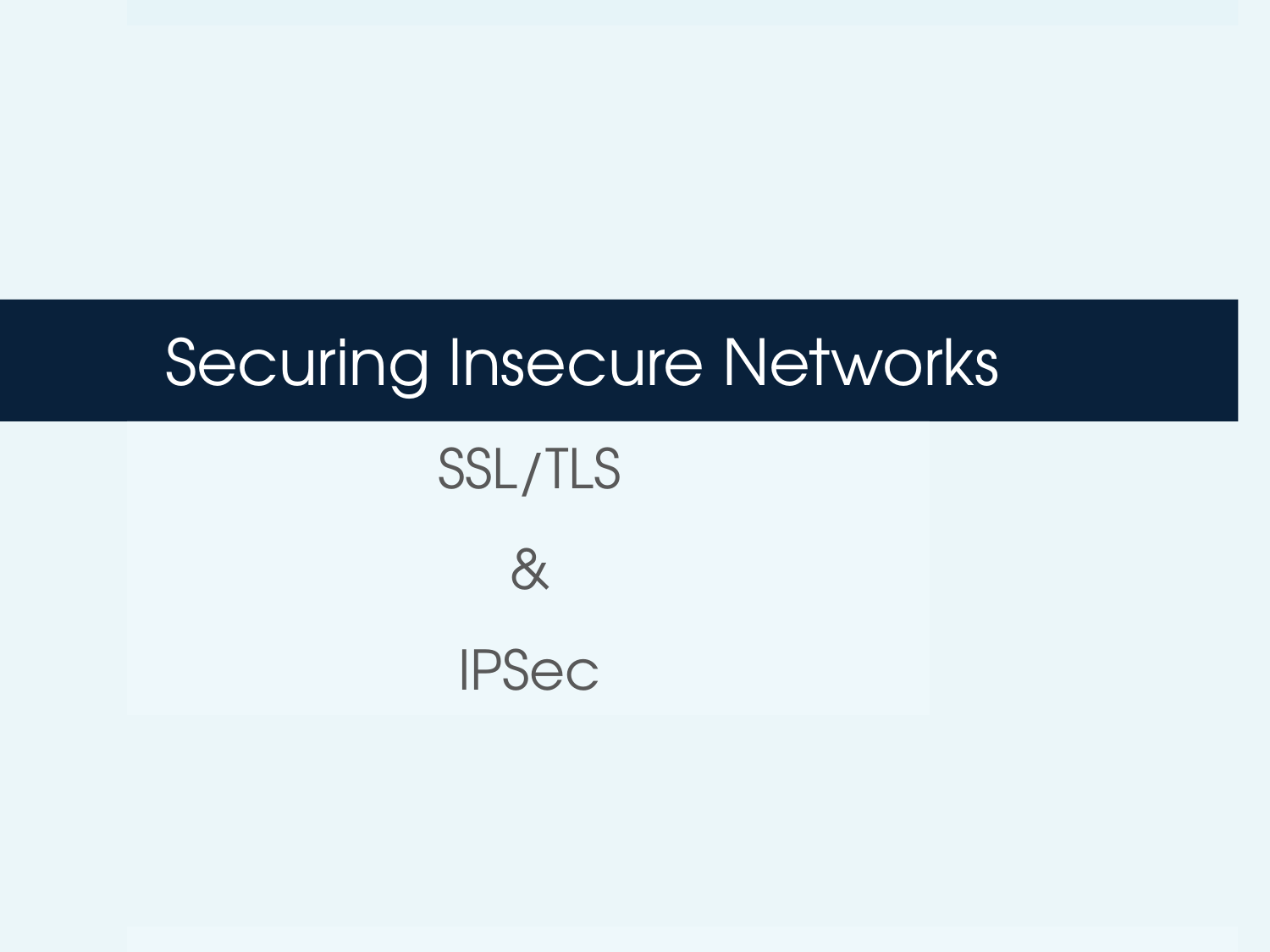

# Securing Insecure Networks
SSL/TLS
&
IPSec